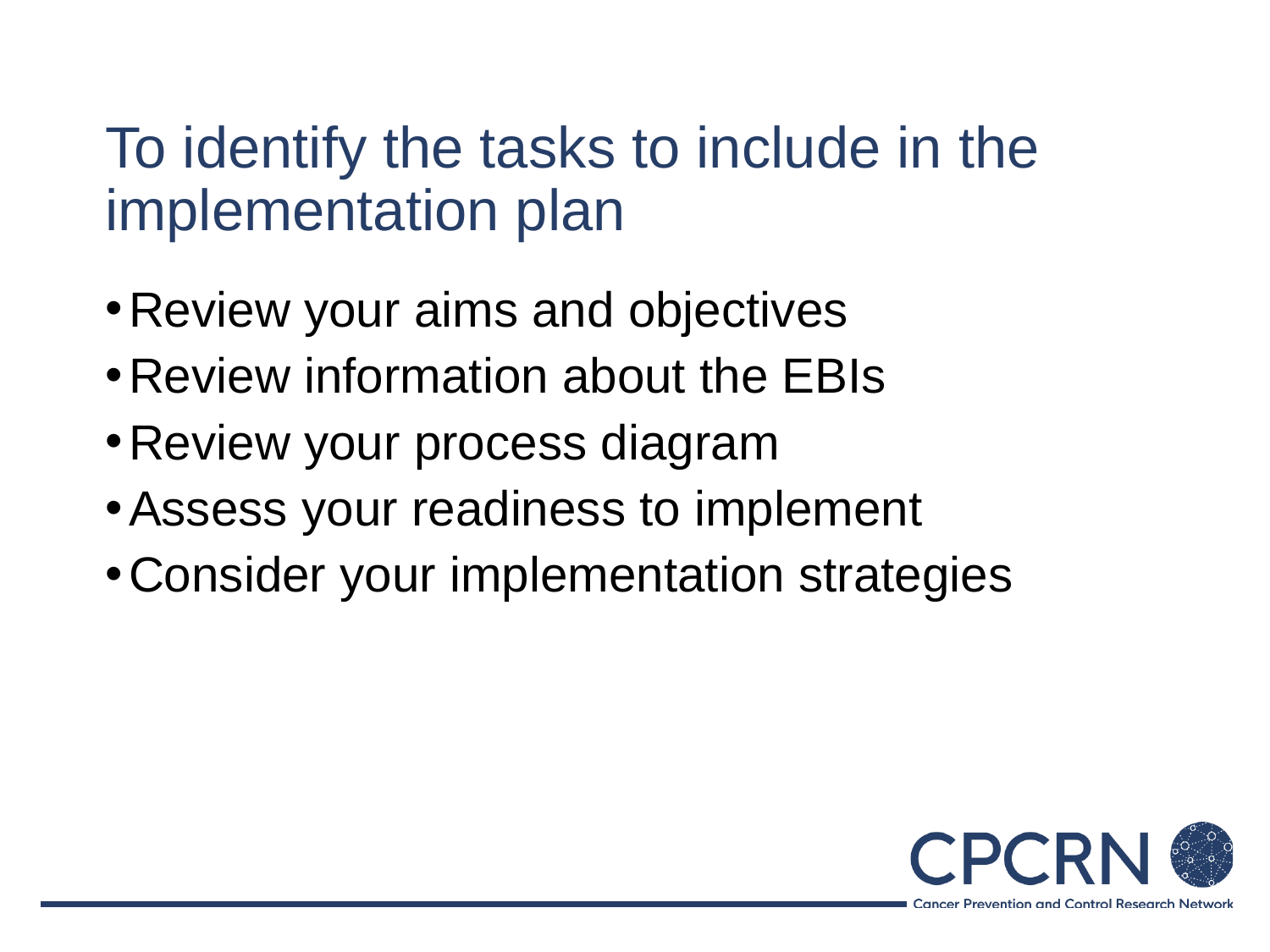

# To identify the tasks to include in the implementation plan
Review your aims and objectives
Review information about the EBIs
Review your process diagram
Assess your readiness to implement
Consider your implementation strategies